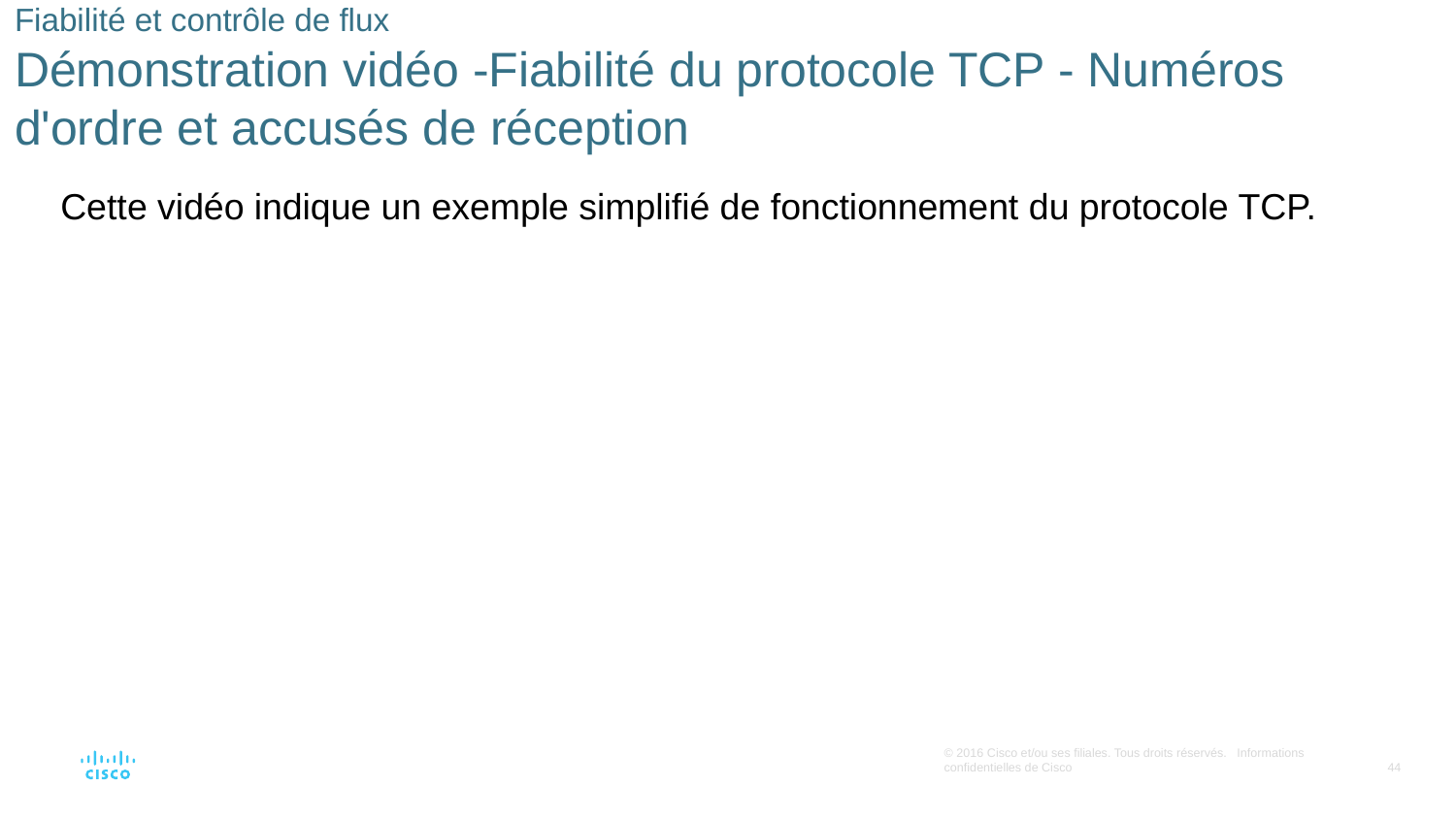

# Fiabilité et contrôle de flux Démonstration vidéo -Fiabilité du protocole TCP - Numéros d'ordre et accusés de réception
Cette vidéo indique un exemple simplifié de fonctionnement du protocole TCP.